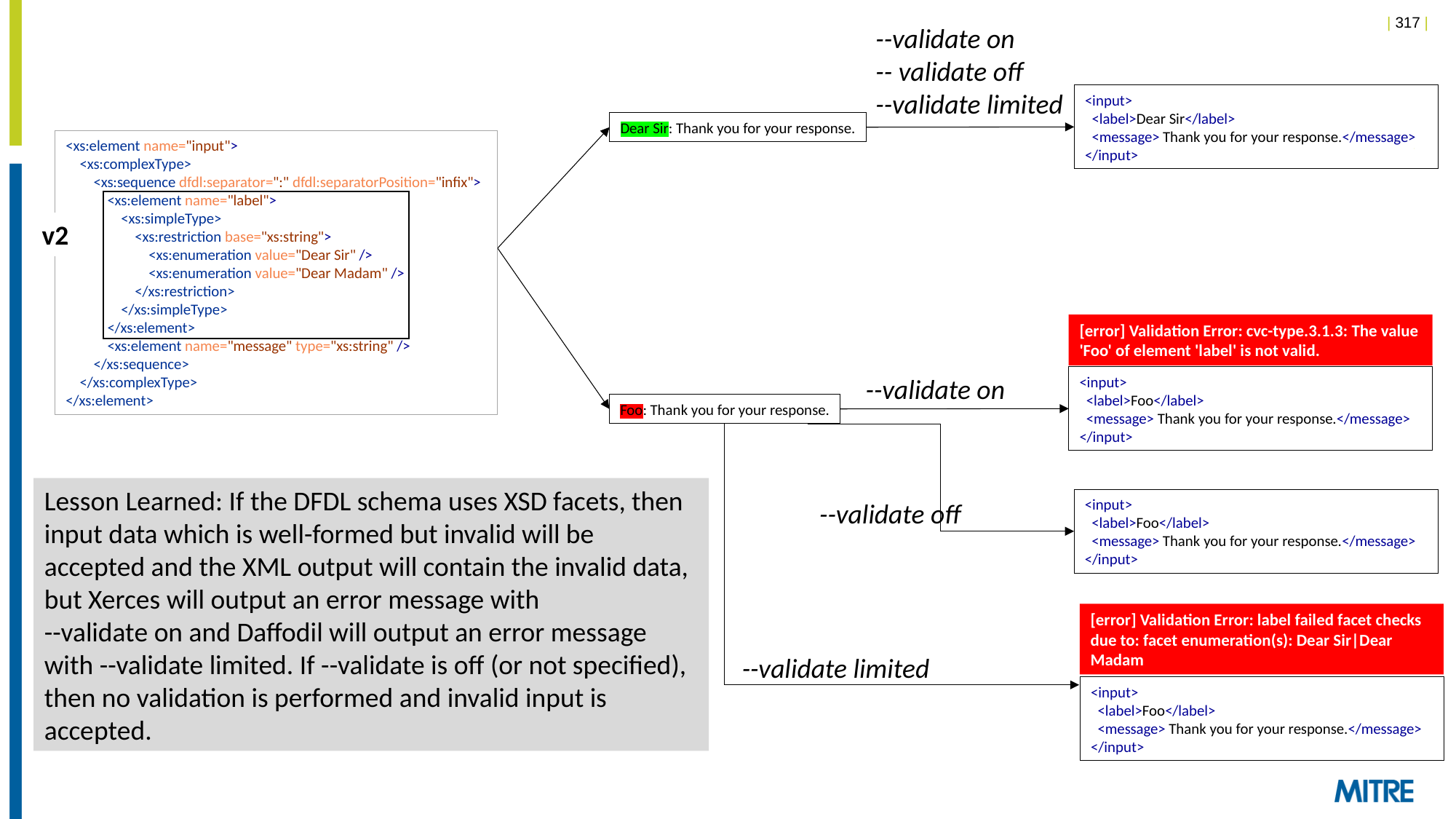

--validate on
-- validate off
--validate limited
<input>
  <label>Dear Sir</label>
  <message> Thank you for your response.</message>
</input>
Dear Sir: Thank you for your response.
<xs:element name="input">
    <xs:complexType>
        <xs:sequence dfdl:separator=":" dfdl:separatorPosition="infix">
            <xs:element name="label">
                <xs:simpleType>
                    <xs:restriction base="xs:string">
                        <xs:enumeration value="Dear Sir" />
                        <xs:enumeration value="Dear Madam" />
                    </xs:restriction>
                </xs:simpleType>
            </xs:element>
            <xs:element name="message" type="xs:string" />
        </xs:sequence>
    </xs:complexType>
</xs:element>

v2
[error] Validation Error: cvc-type.3.1.3: The value 'Foo' of element 'label' is not valid.
--validate on
<input>
  <label>Foo</label>
  <message> Thank you for your response.</message>
</input>
Foo: Thank you for your response.
Lesson Learned: If the DFDL schema uses XSD facets, then input data which is well-formed but invalid will be accepted and the XML output will contain the invalid data, but Xerces will output an error message with
--validate on and Daffodil will output an error message with --validate limited. If --validate is off (or not specified), then no validation is performed and invalid input is accepted.
<input>
  <label>Foo</label>
  <message> Thank you for your response.</message>
</input>
--validate off
[error] Validation Error: label failed facet checks due to: facet enumeration(s): Dear Sir|Dear Madam
--validate limited
<input>
  <label>Foo</label>
  <message> Thank you for your response.</message>
</input>